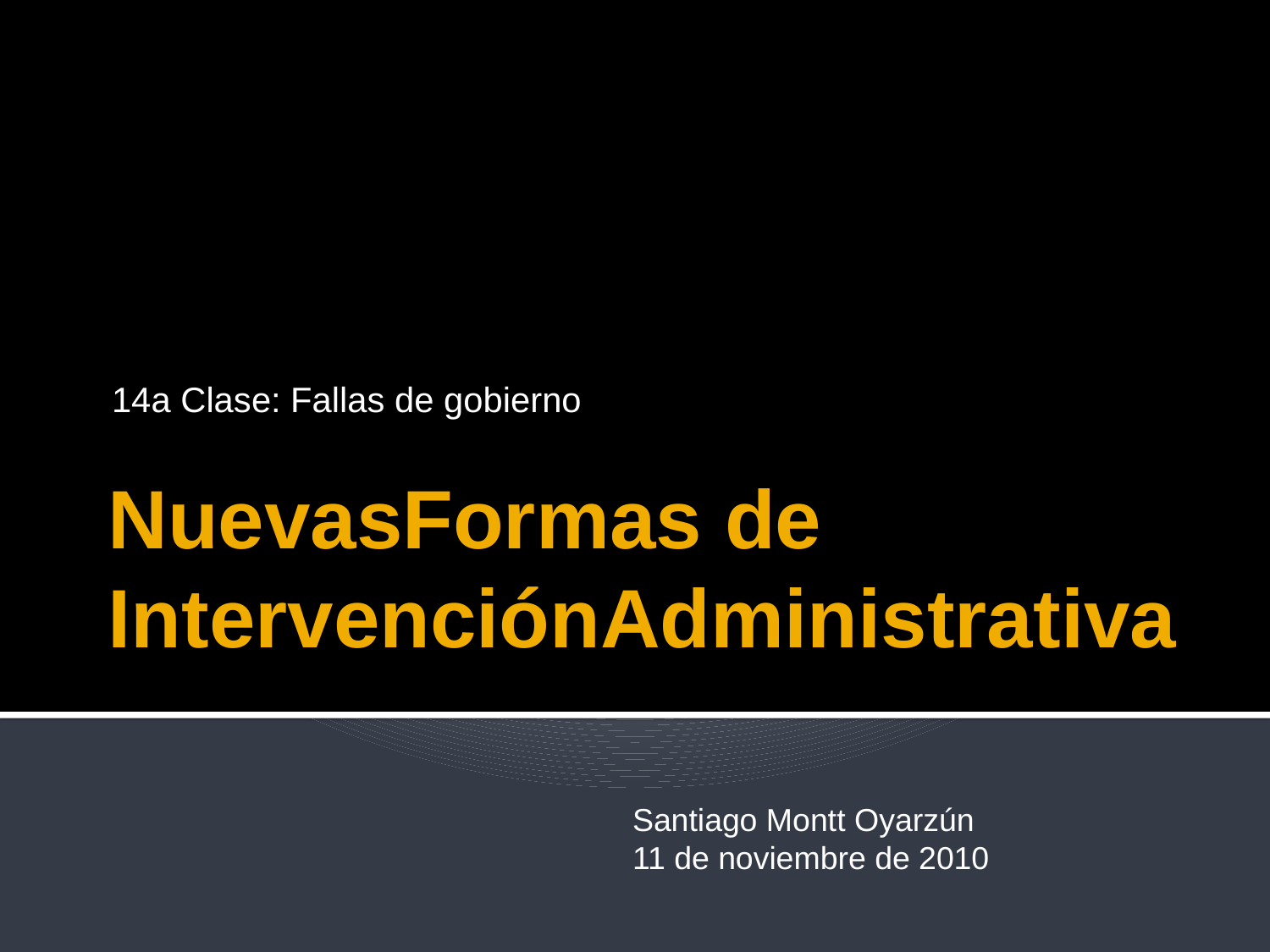

14a Clase: Fallas de gobierno

# NuevasFormas de IntervenciónAdministrativa
Santiago Montt Oyarzún
11 de noviembre de 2010